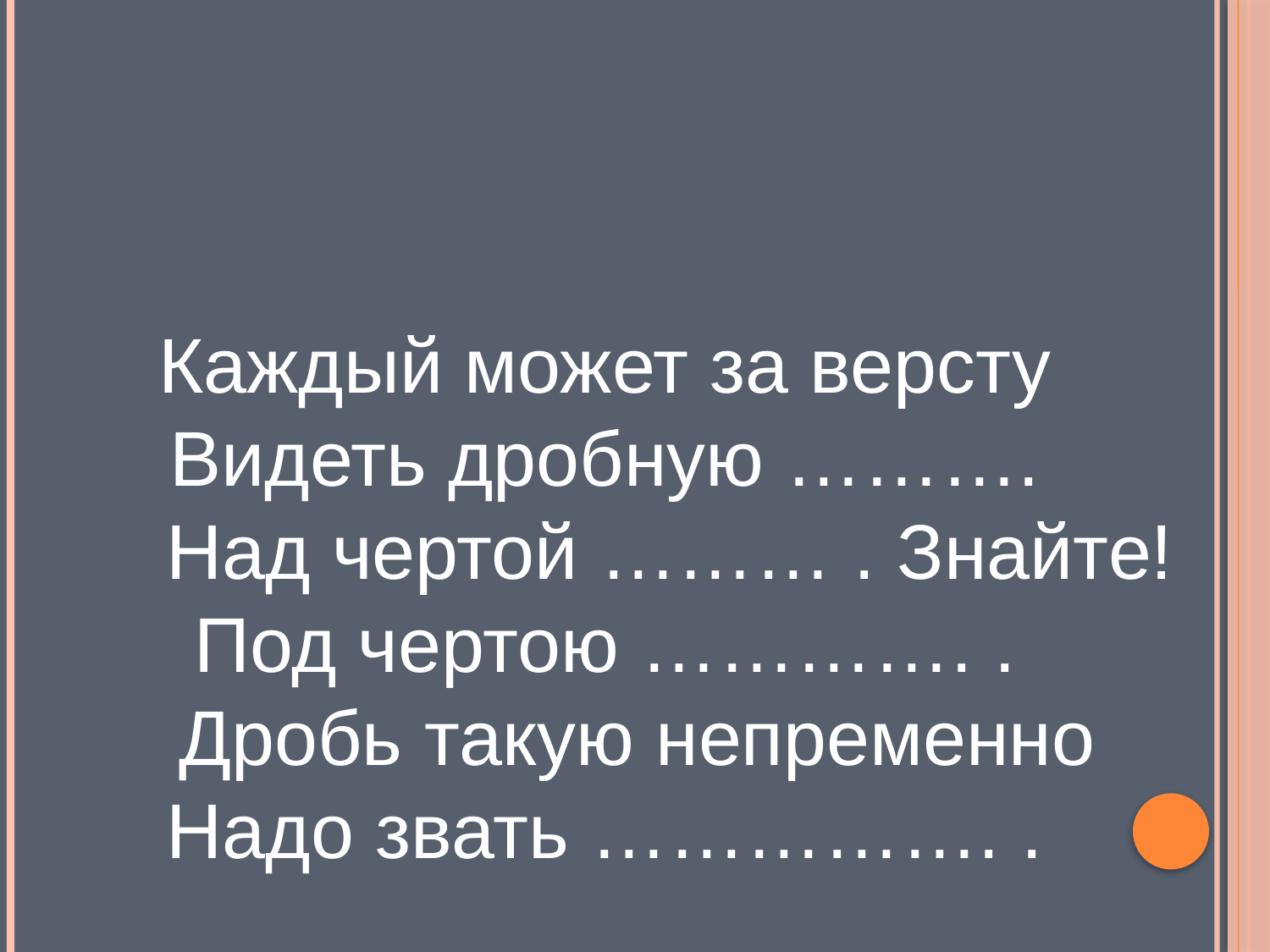

Каждый может за версту
Видеть дробную ……….
      Над чертой ……… . Знайте!
Под чертою …………. .
   Дробь такую непременно
Надо звать ……………. .